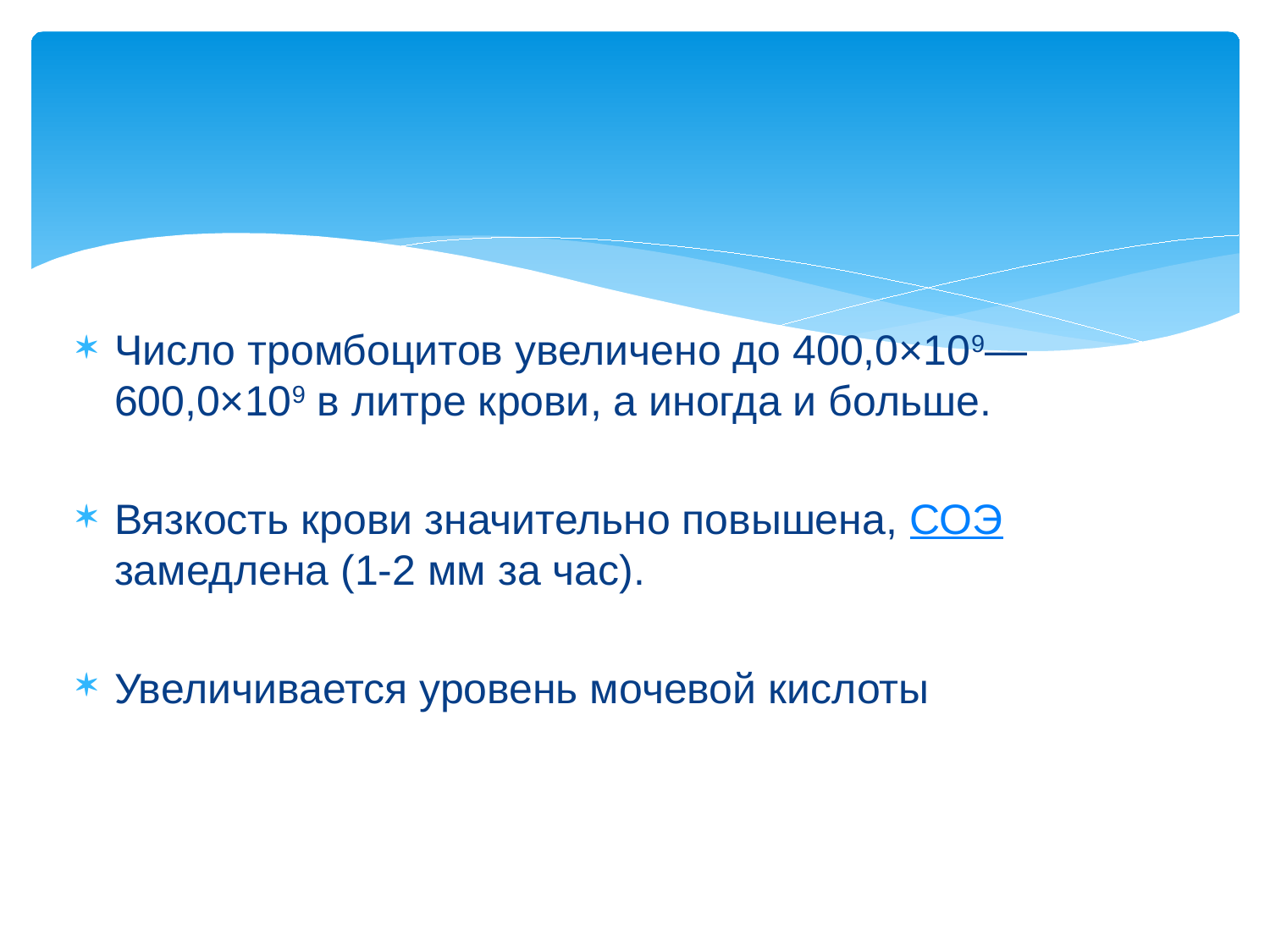

Число тромбоцитов увеличено до 400,0×109—600,0×109 в литре крови, а иногда и больше.

Вязкость крови значительно повышена, СОЭ замедлена (1-2 мм за час).

Увеличивается уровень мочевой кислоты